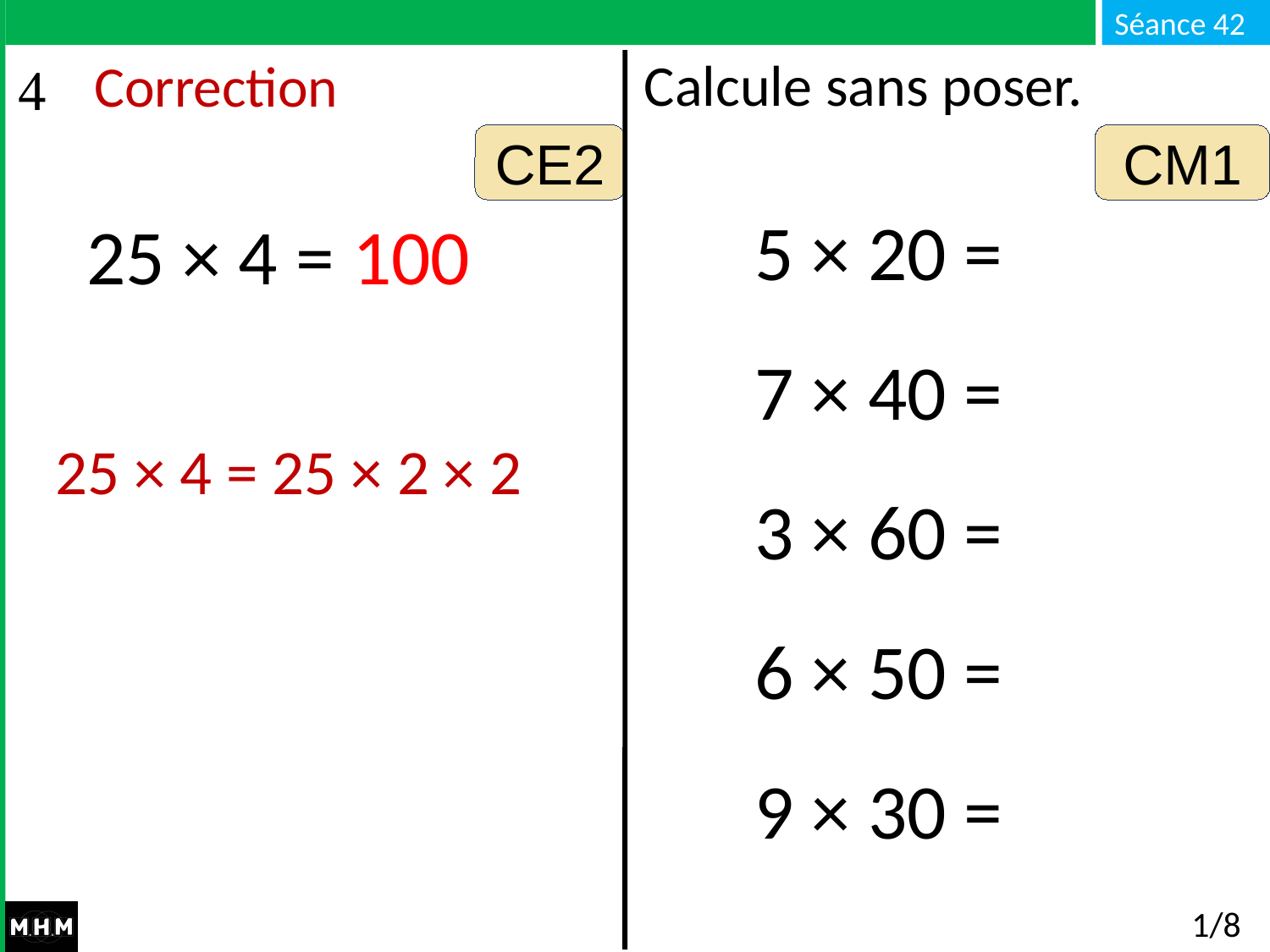

Calcule sans poser.

# Correction
CE2
CM1
5 × 20 =
7 × 40 =
3 × 60 =
6 × 50 =
9 × 30 =
25 × 4 = 100
25 × 4 = 25 × 2 × 2
1/8